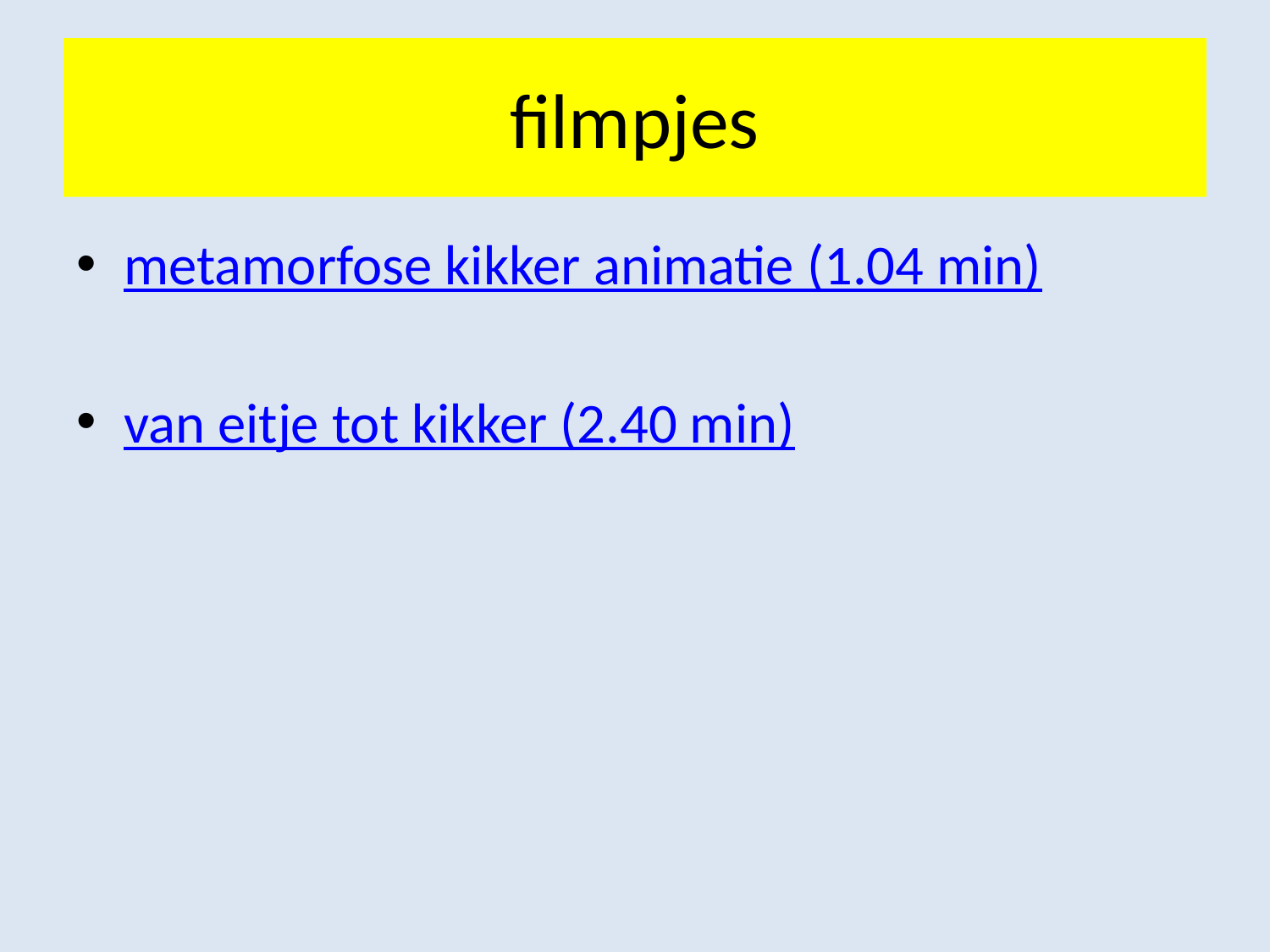

# filmpjes
metamorfose kikker animatie (1.04 min)

van eitje tot kikker (2.40 min)